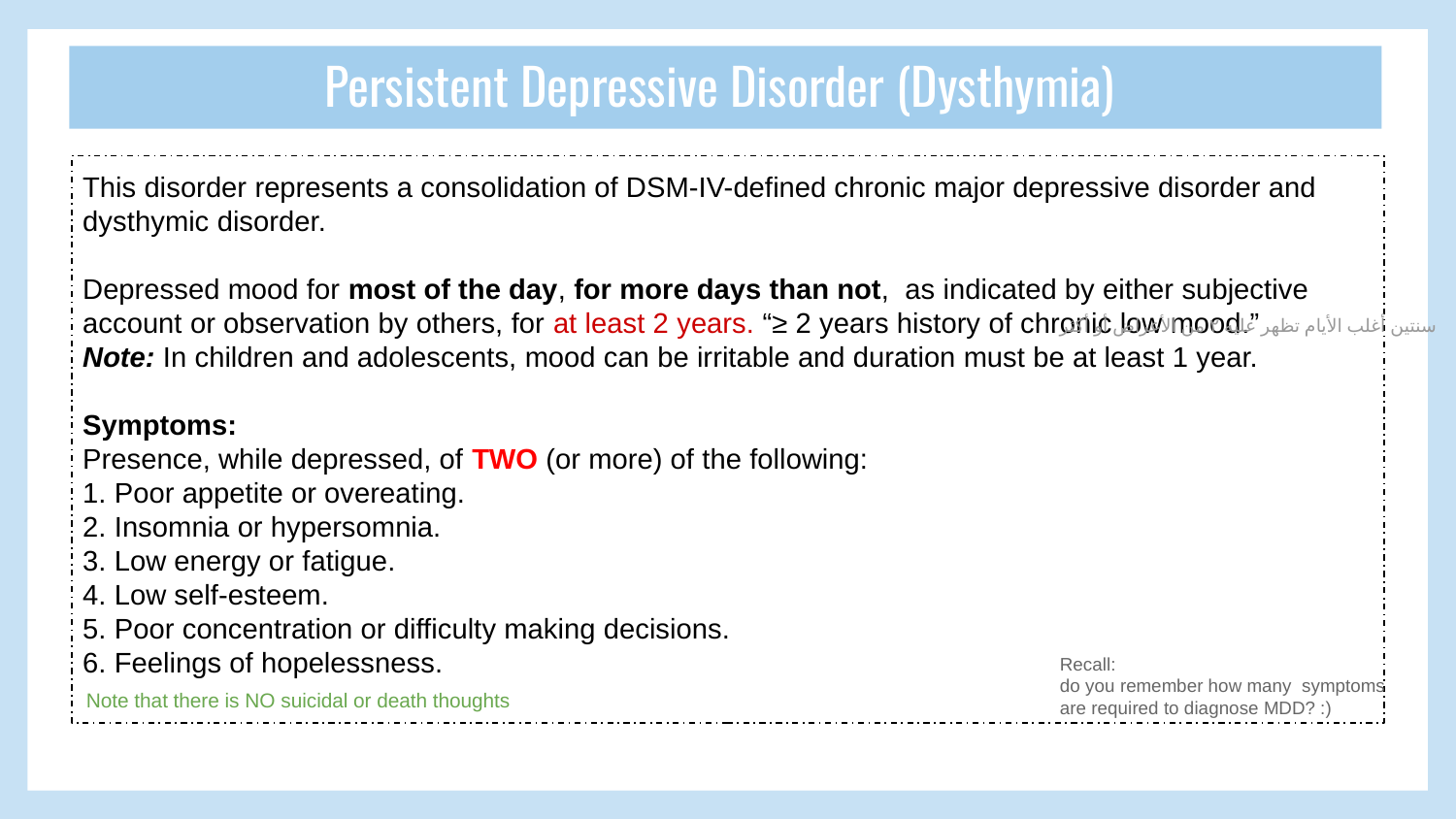

Persistent Depressive Disorder (Dysthymia)

This disorder represents a consolidation of DSM-IV-defined chronic major depressive disorder and dysthymic disorder.

Depressed mood for most of the day, for more days than not,  as indicated by either subjective account or observation by others, for at least 2 years. “≥ 2 years history of chronic low mood​.”
Note: In children and adolescents, mood can be irritable and duration must be at least 1 year.

Symptoms:
Presence, while depressed, of TWO (or more) of the following:
1. Poor appetite or overeating.
2. Insomnia or hypersomnia.
3. Low energy or fatigue.
4. Low self-esteem.
5. Poor concentration or difficulty making decisions.
6. Feelings of hopelessness.

سنتين أغلب الأيام تظهر عليه ٢ من الأعراض أو أكثر
Recall:
do you remember how many  symptoms are required to diagnose MDD? :)
Note that there is NO suicidal or death thoughts